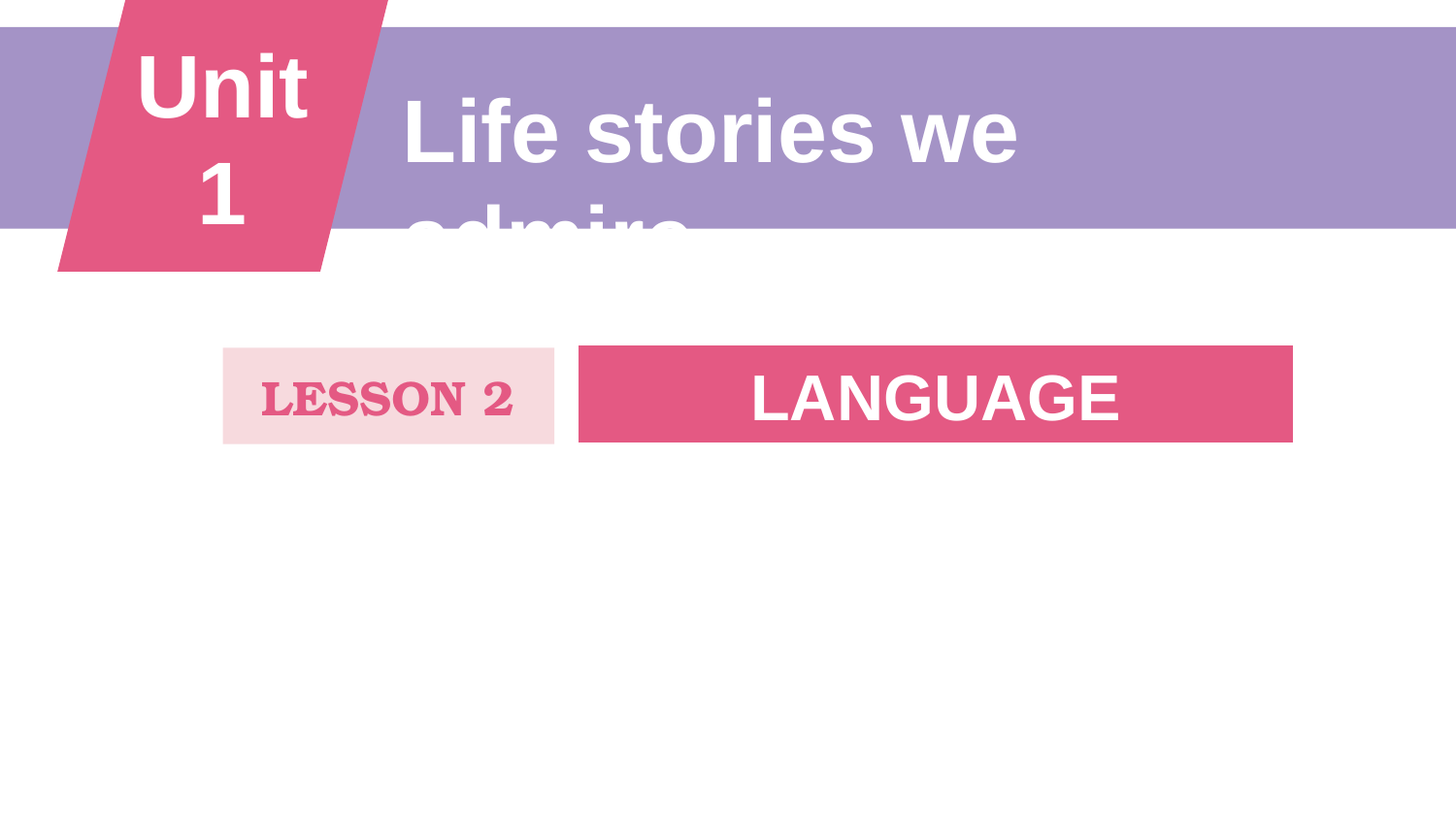

Unit 1

Life stories we admire
LANGUAGE
LESSON 2